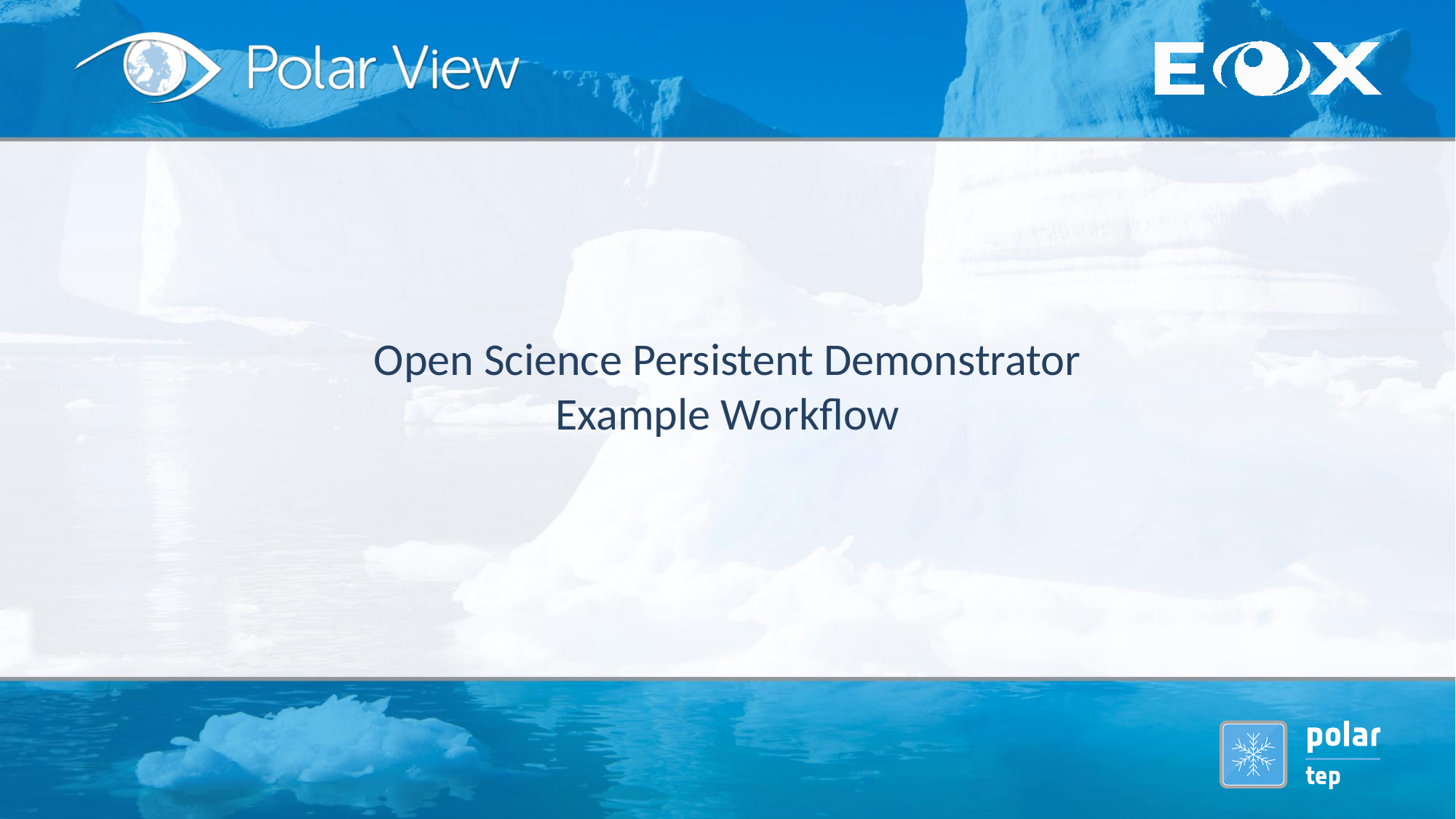

# Open Science Persistent Demonstrator Example Workflow